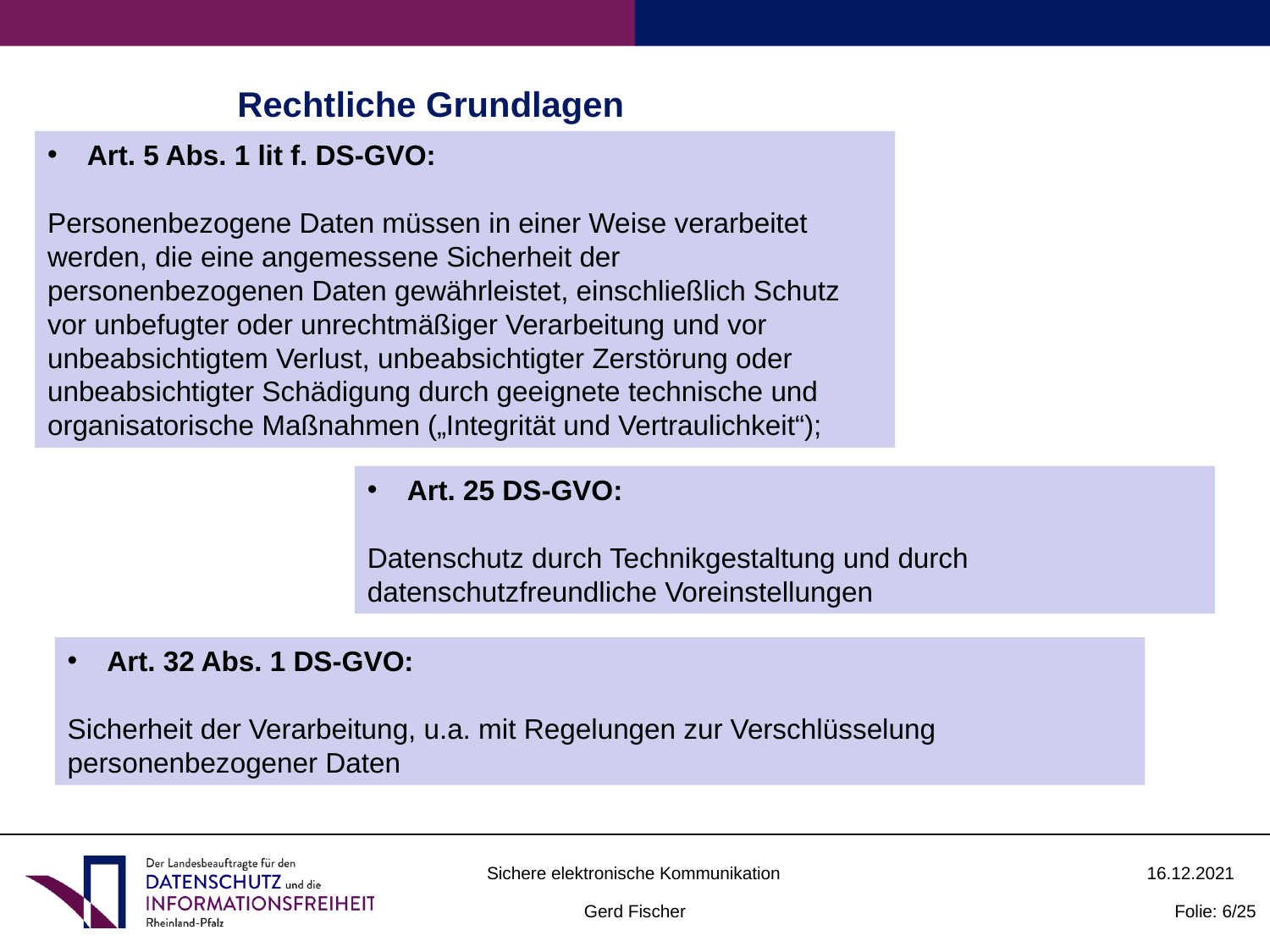

Rechtliche Grundlagen
Art. 5 Abs. 1 lit f. DS-GVO:

Personenbezogene Daten müssen in einer Weise verarbeitet werden, die eine angemessene Sicherheit der personenbezogenen Daten gewährleistet, einschließlich Schutz vor unbefugter oder unrechtmäßiger Verarbeitung und vor unbeabsichtigtem Verlust, unbeabsichtigter Zerstörung oder unbeabsichtigter Schädigung durch geeignete technische und organisatorische Maßnahmen („Integrität und Vertraulichkeit“);
Art. 25 DS-GVO:

Datenschutz durch Technikgestaltung und durch datenschutzfreundliche Voreinstellungen
Art. 32 Abs. 1 DS-GVO:

Sicherheit der Verarbeitung, u.a. mit Regelungen zur Verschlüsselung personenbezogener Daten